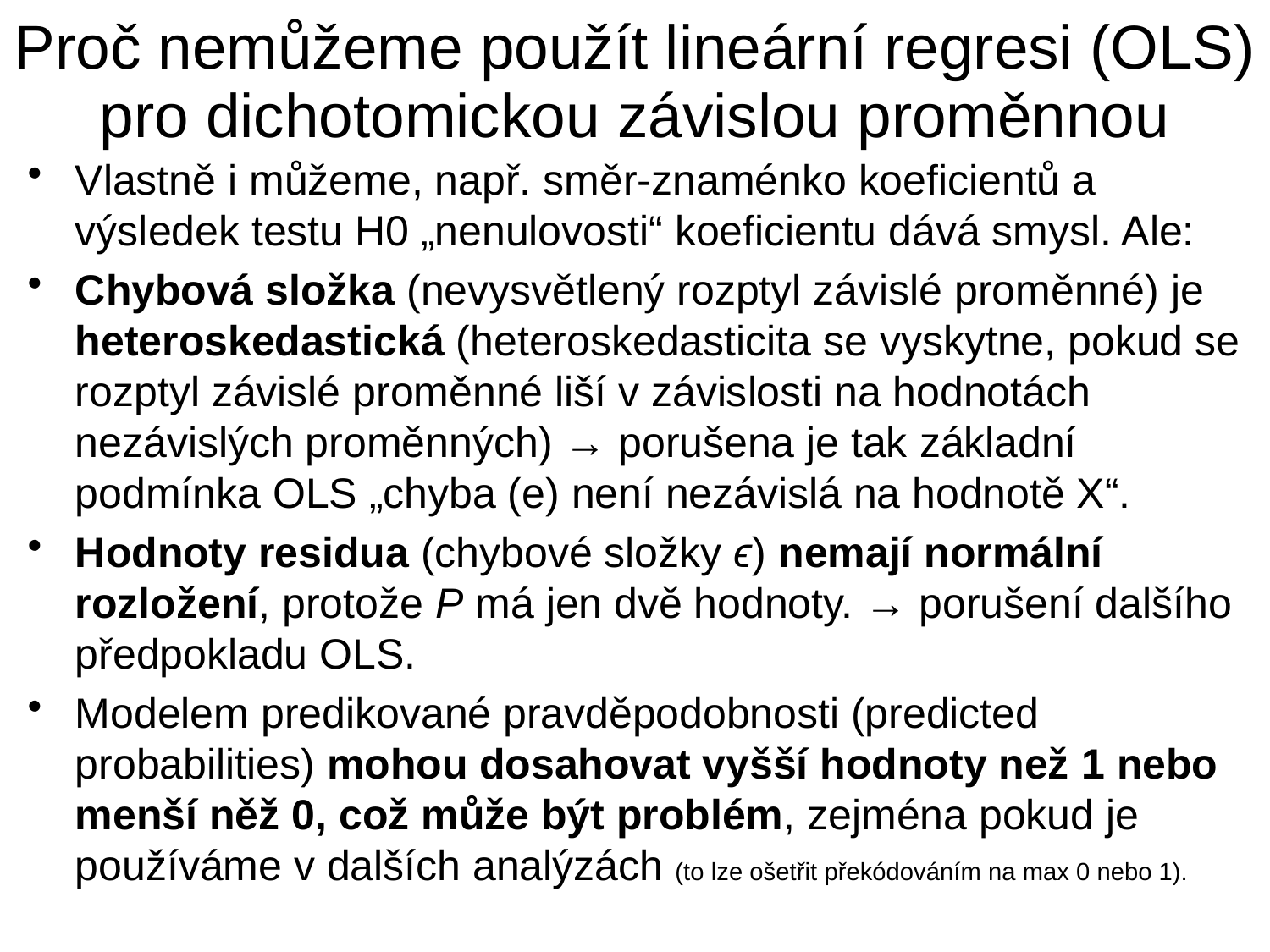

# Proč nemůžeme použít lineární regresi (OLS) pro dichotomickou závislou proměnnou
Vlastně i můžeme, např. směr-znaménko koeficientů a výsledek testu H0 „nenulovosti“ koeficientu dává smysl. Ale:
Chybová složka (nevysvětlený rozptyl závislé proměnné) je heteroskedastická (heteroskedasticita se vyskytne, pokud se rozptyl závislé proměnné liší v závislosti na hodnotách nezávislých proměnných) → porušena je tak základní podmínka OLS „chyba (e) není nezávislá na hodnotě X“.
Hodnoty residua (chybové složky ϵ) nemají normální rozložení, protože P má jen dvě hodnoty. → porušení dalšího předpokladu OLS.
Modelem predikované pravděpodobnosti (predicted probabilities) mohou dosahovat vyšší hodnoty než 1 nebo menší něž 0, což může být problém, zejména pokud je používáme v dalších analýzách (to lze ošetřit překódováním na max 0 nebo 1).